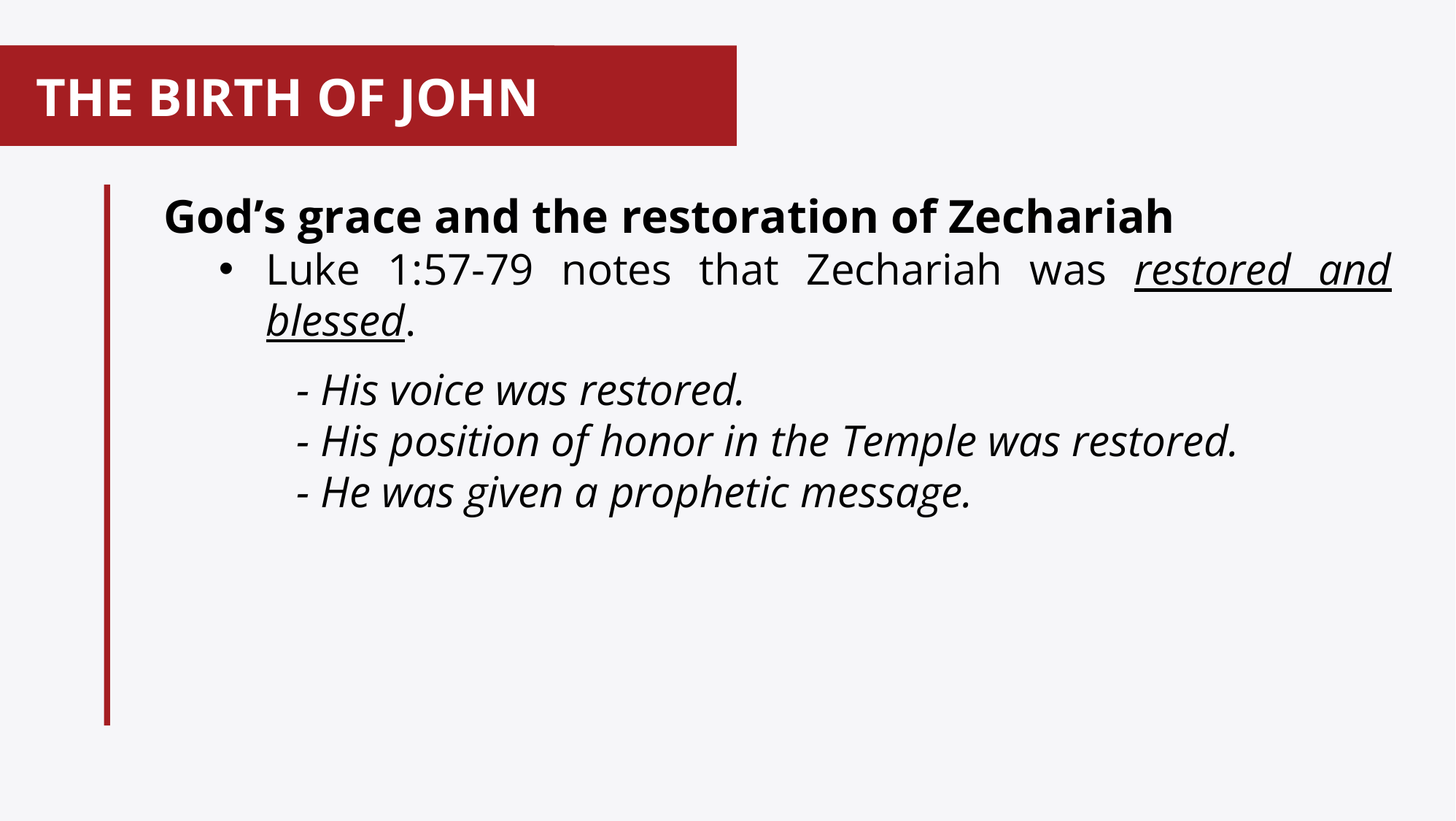

# THE BIRTH OF JOHN
God’s grace and the restoration of Zechariah
Luke 1:57-79 notes that Zechariah was restored and blessed.

       - His voice was restored.
       - His position of honor in the Temple was restored.
       - He was given a prophetic message.